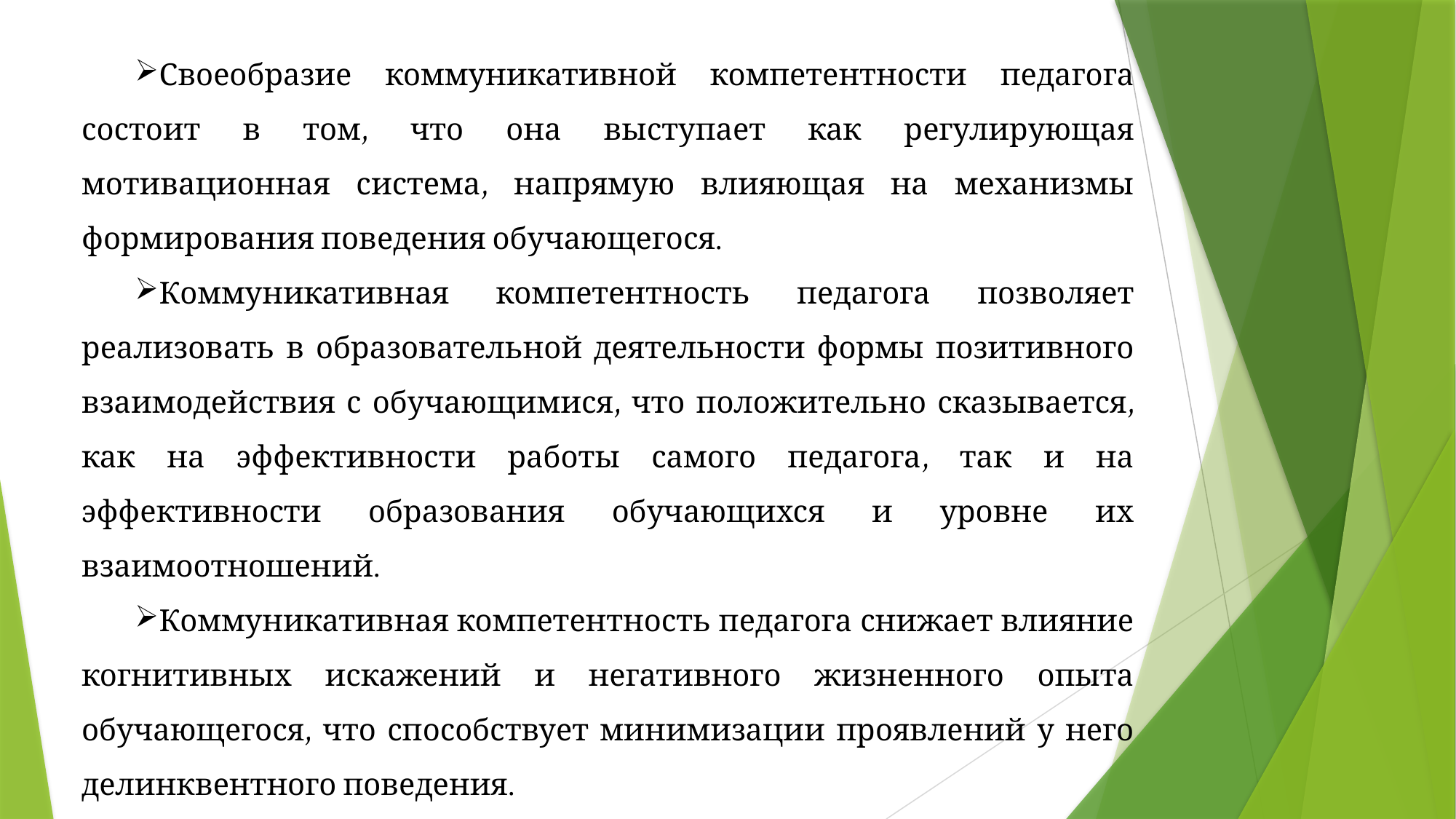

Своеобразие коммуникативной компетентности педагога состоит в том, что она выступает как регулирующая мотивационная система, напрямую влияющая на механизмы формирования поведения обучающегося.
Коммуникативная компетентность педагога позволяет реализовать в образовательной деятельности формы позитивного взаимодействия с обучающимися, что положительно сказывается, как на эффективности работы самого педагога, так и на эффективности образования обучающихся и уровне их взаимоотношений.
Коммуникативная компетентность педагога снижает влияние когнитивных искажений и негативного жизненного опыта обучающегося, что способствует минимизации проявлений у него делинквентного поведения.